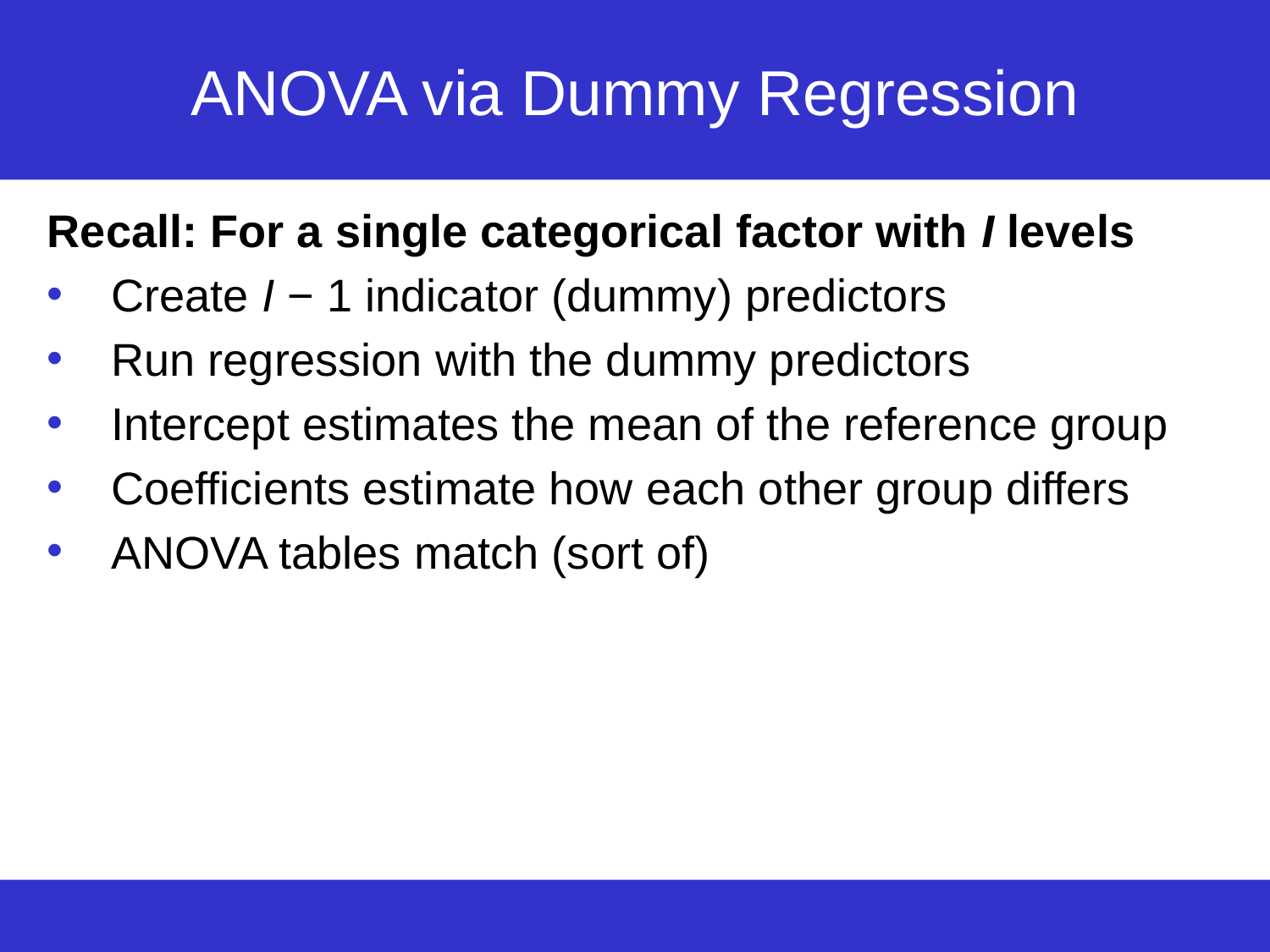

# ANOVA via Dummy Regression
Recall: For a single categorical factor with I levels
Create I − 1 indicator (dummy) predictors
Run regression with the dummy predictors
Intercept estimates the mean of the reference group
Coefficients estimate how each other group differs
ANOVA tables match (sort of)